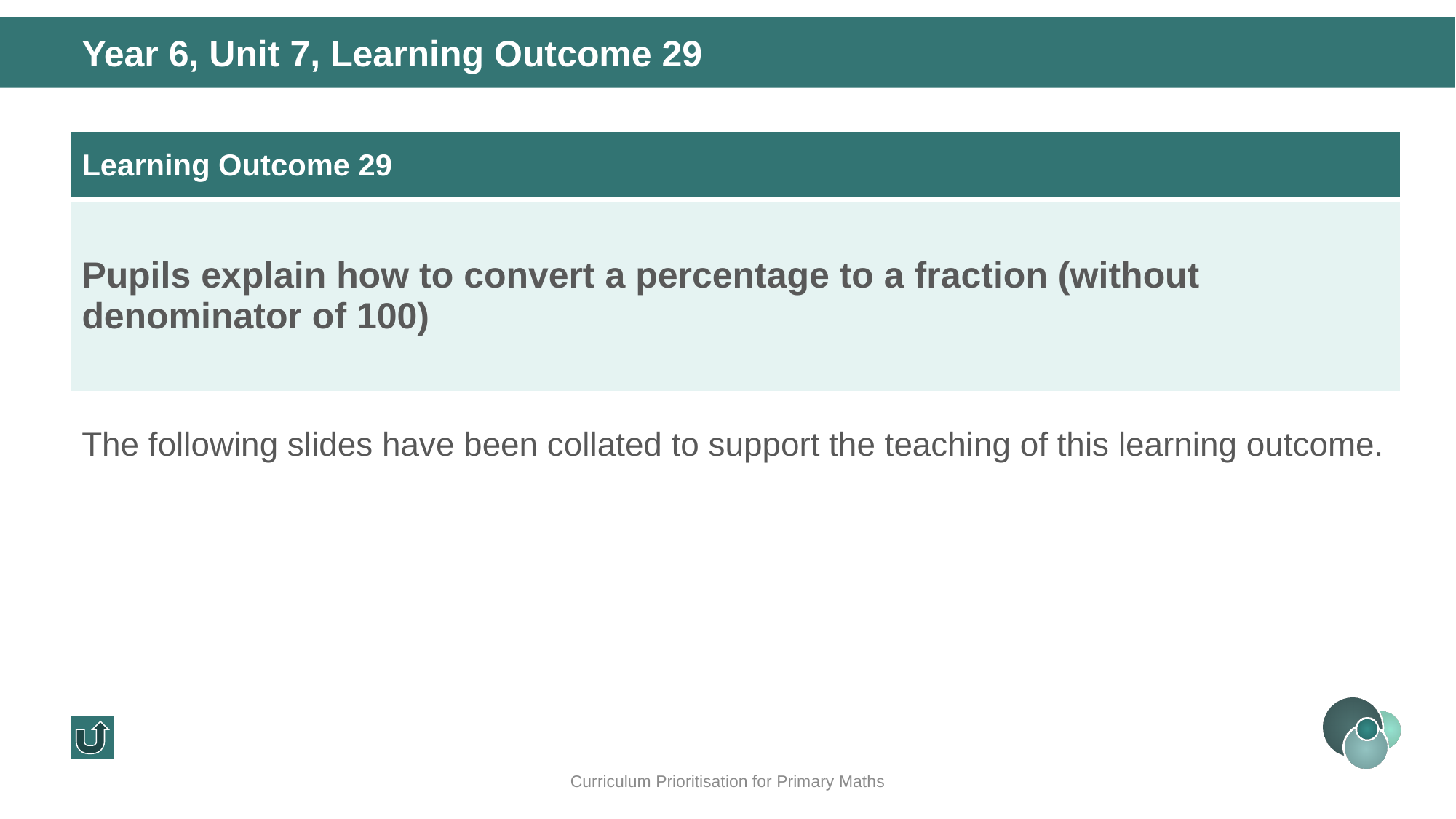

Year 6, Unit 7, Learning Outcome 29
| Learning Outcome 29 |
| --- |
| Pupils explain how to convert a percentage to a fraction (without denominator of 100) |
The following slides have been collated to support the teaching of this learning outcome.

Curriculum Prioritisation for Primary Maths